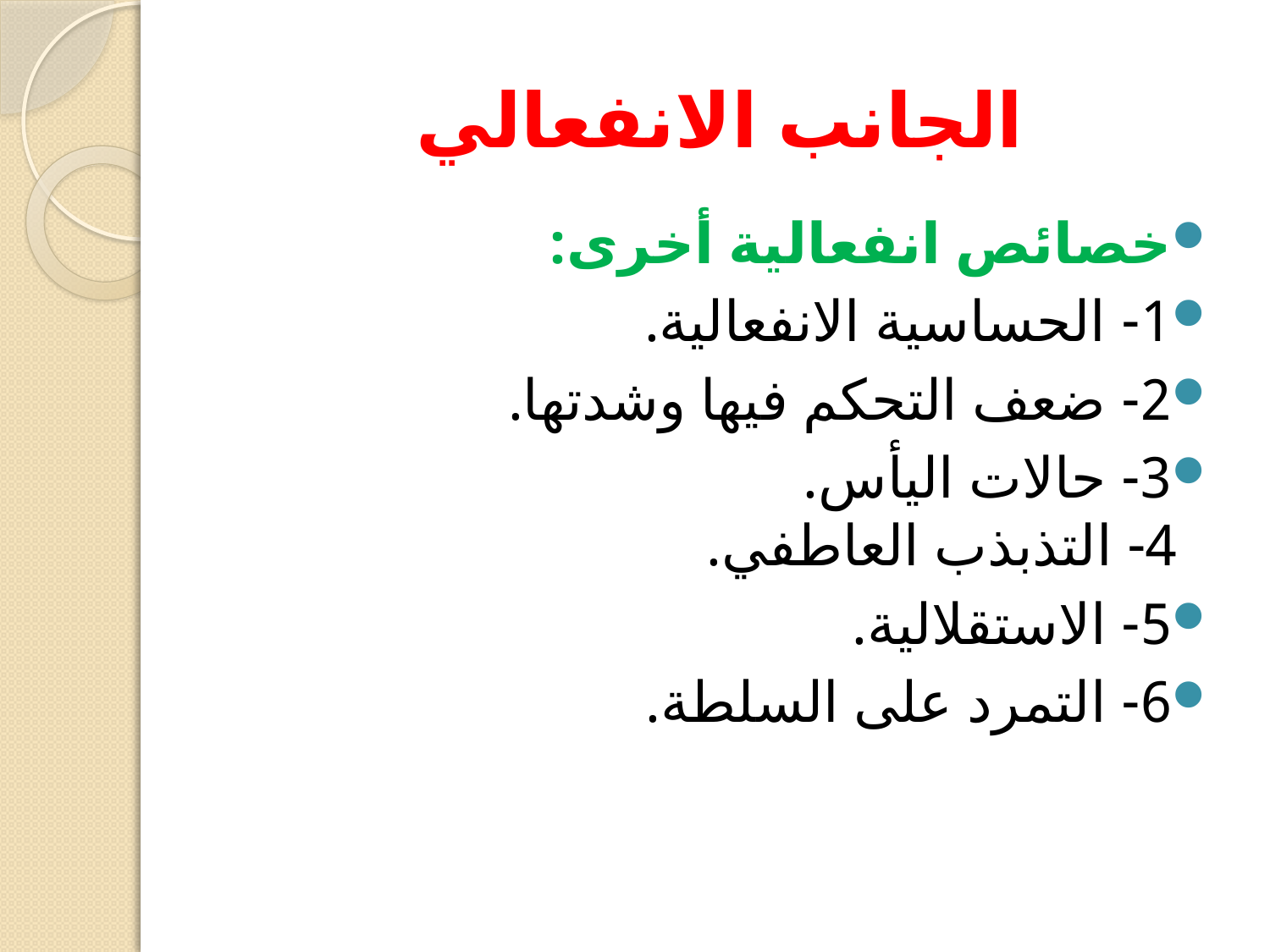

# الجانب الانفعالي
خصائص انفعالية أخرى:
1- الحساسية الانفعالية.
2- ضعف التحكم فيها وشدتها.
3- حالات اليأس.
4- التذبذب العاطفي.
5- الاستقلالية.
6- التمرد على السلطة.